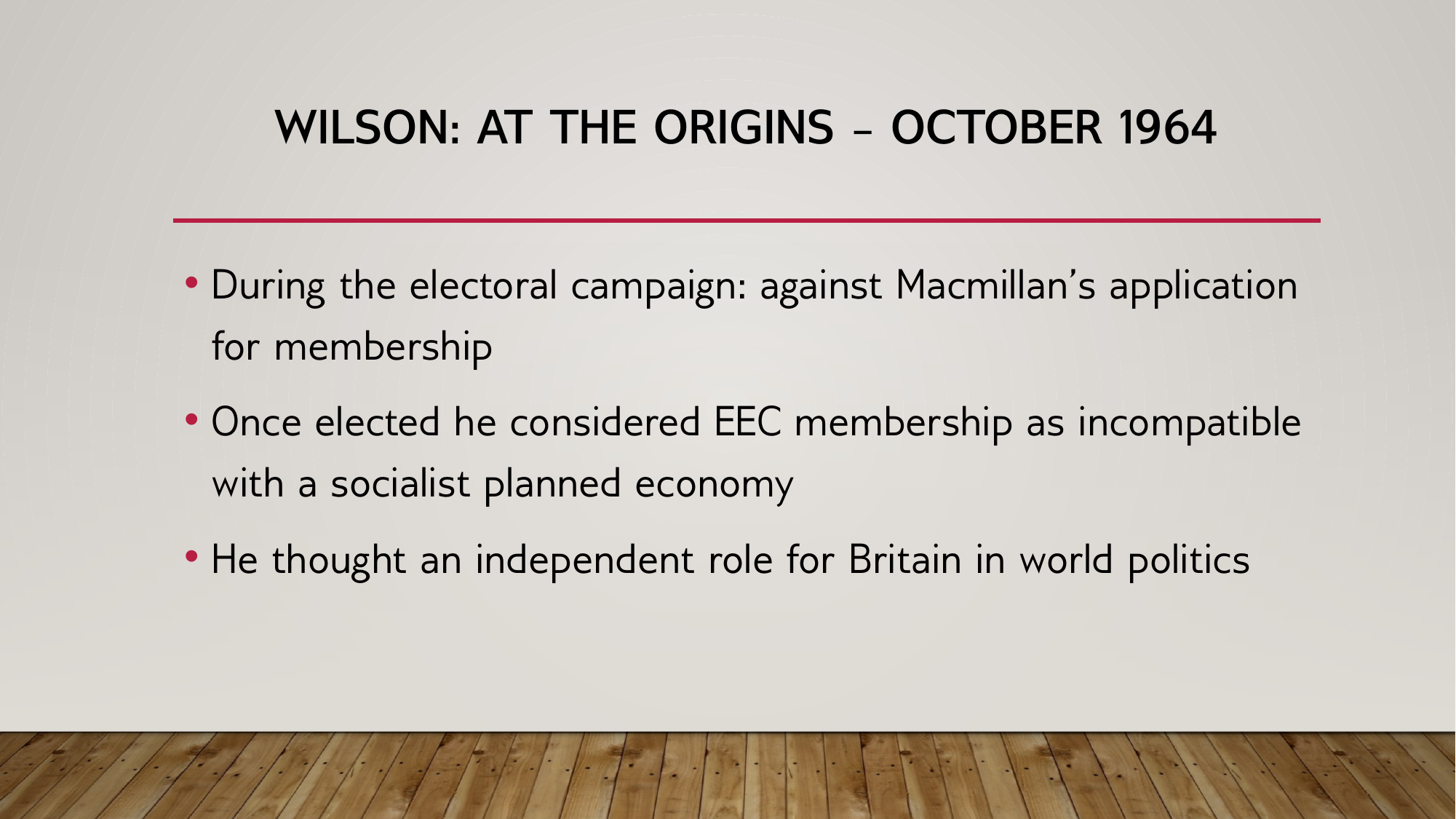

# WILSON: AT THE ORIGINS – OCTOBER 1964
During the electoral campaign: against Macmillan’s application for membership
Once elected he considered EEC membership as incompatible with a socialist planned economy
He thought an independent role for Britain in world politics